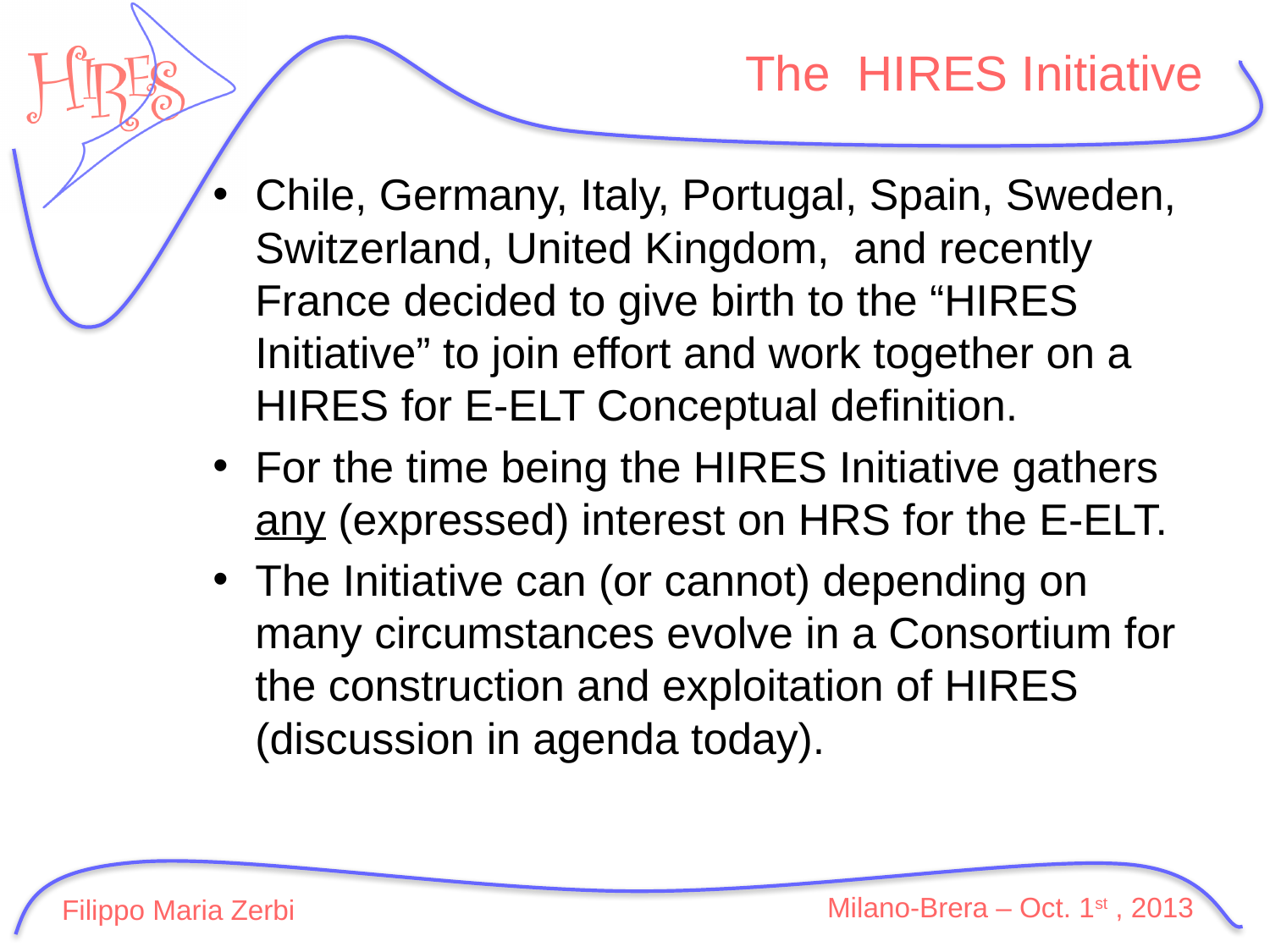

# The  HIRES Initiative
Chile, Germany, Italy, Portugal, Spain, Sweden, Switzerland, United Kingdom,  and recently France decided to give birth to the “HIRES Initiative” to join effort and work together on a HIRES for E-ELT Conceptual definition.
For the time being the HIRES Initiative gathers any (expressed) interest on HRS for the E-ELT.
The Initiative can (or cannot) depending on many circumstances evolve in a Consortium for the construction and exploitation of HIRES (discussion in agenda today).